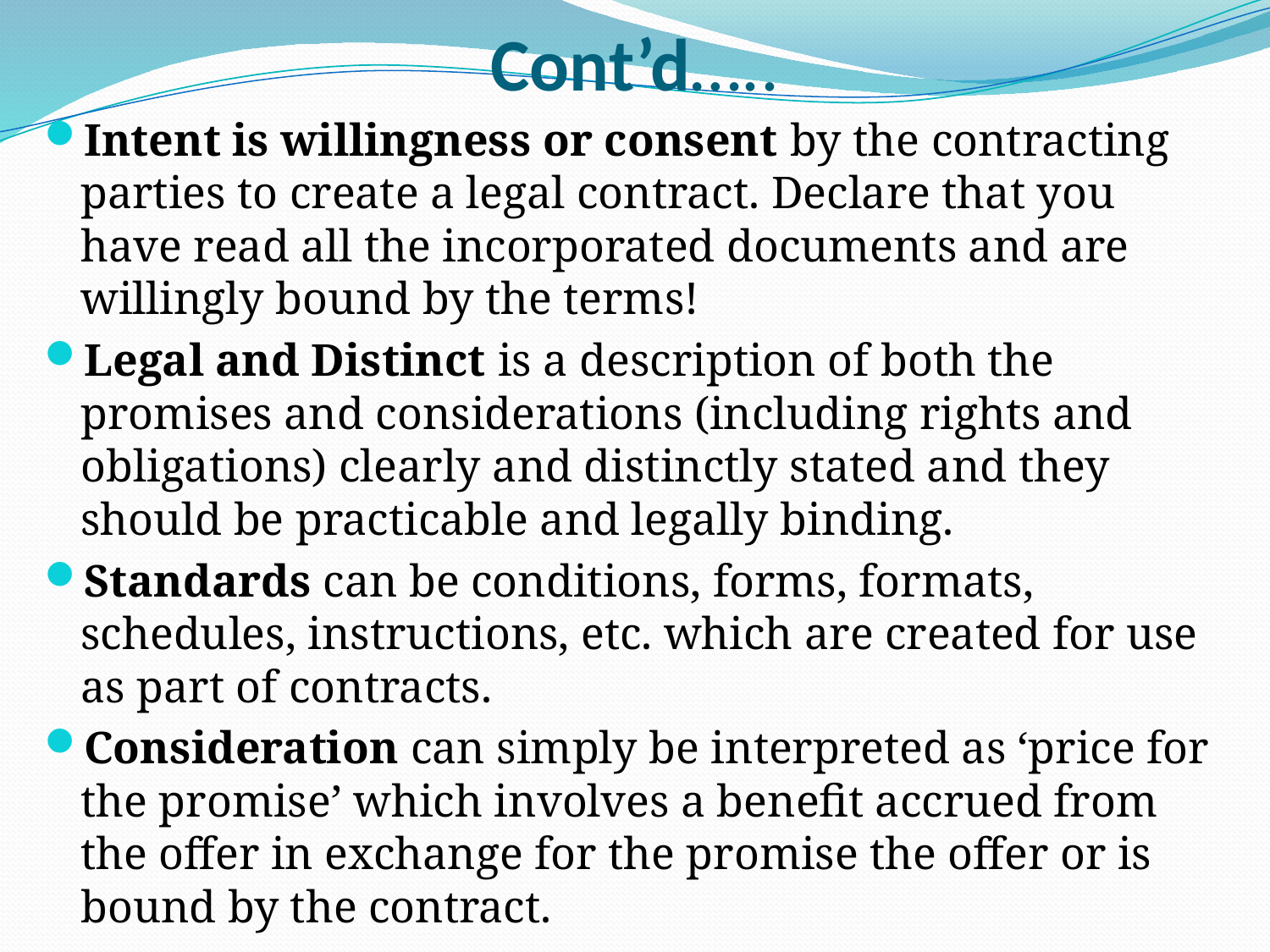

# Cont’d…..
Intent is willingness or consent by the contracting parties to create a legal contract. Declare that you have read all the incorporated documents and are willingly bound by the terms!
Legal and Distinct is a description of both the promises and considerations (including rights and obligations) clearly and distinctly stated and they should be practicable and legally binding.
Standards can be conditions, forms, formats, schedules, instructions, etc. which are created for use as part of contracts.
Consideration can simply be interpreted as ‘price for the promise’ which involves a benefit accrued from the offer in exchange for the promise the offer or is bound by the contract.